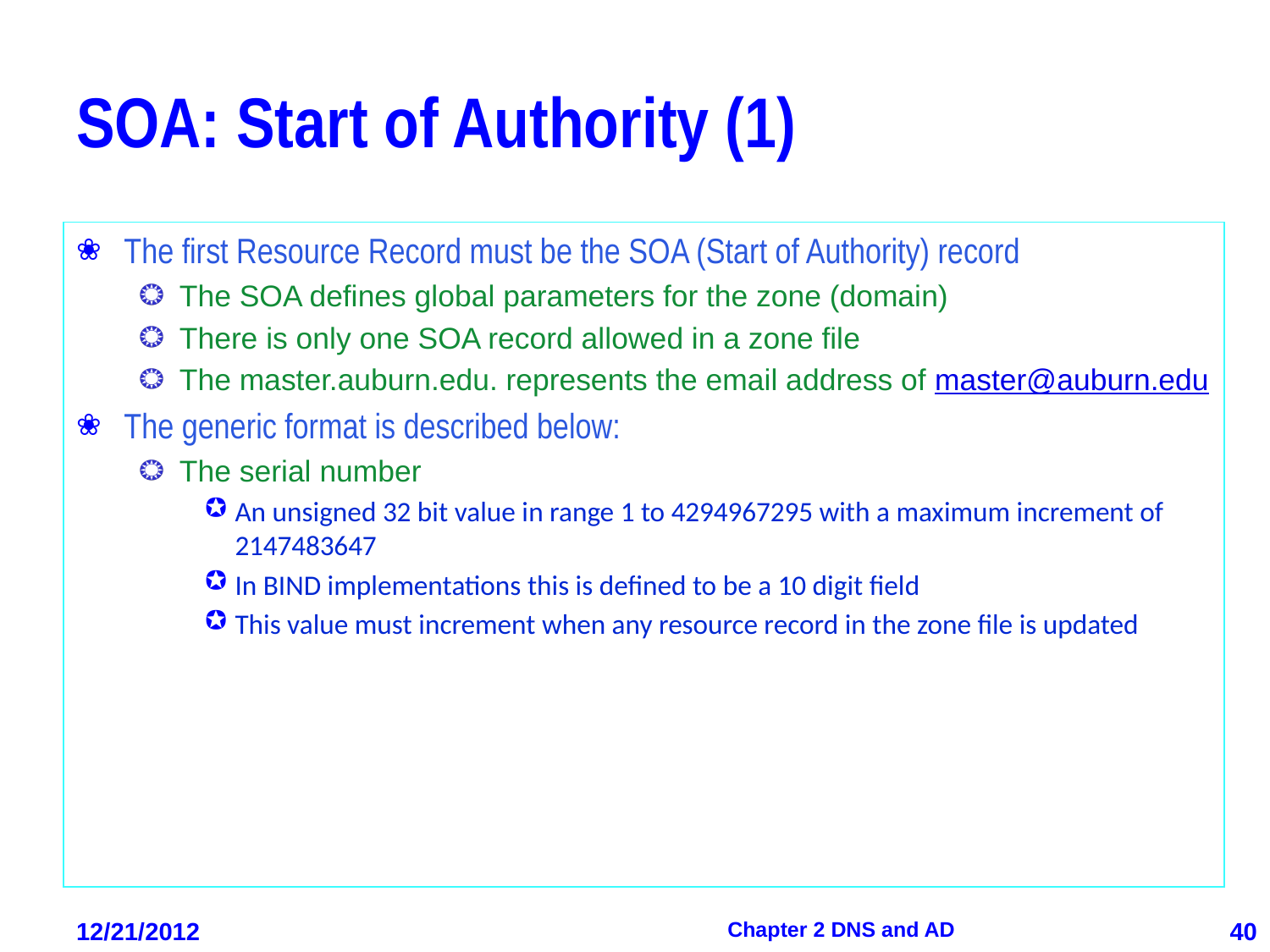

# SOA: Start of Authority (1)
The first Resource Record must be the SOA (Start of Authority) record
The SOA defines global parameters for the zone (domain)
There is only one SOA record allowed in a zone file
The master.auburn.edu. represents the email address of master@auburn.edu
The generic format is described below:
The serial number
An unsigned 32 bit value in range 1 to 4294967295 with a maximum increment of 2147483647
In BIND implementations this is defined to be a 10 digit field
This value must increment when any resource record in the zone file is updated

12/21/2012
Chapter 2 DNS and AD
40